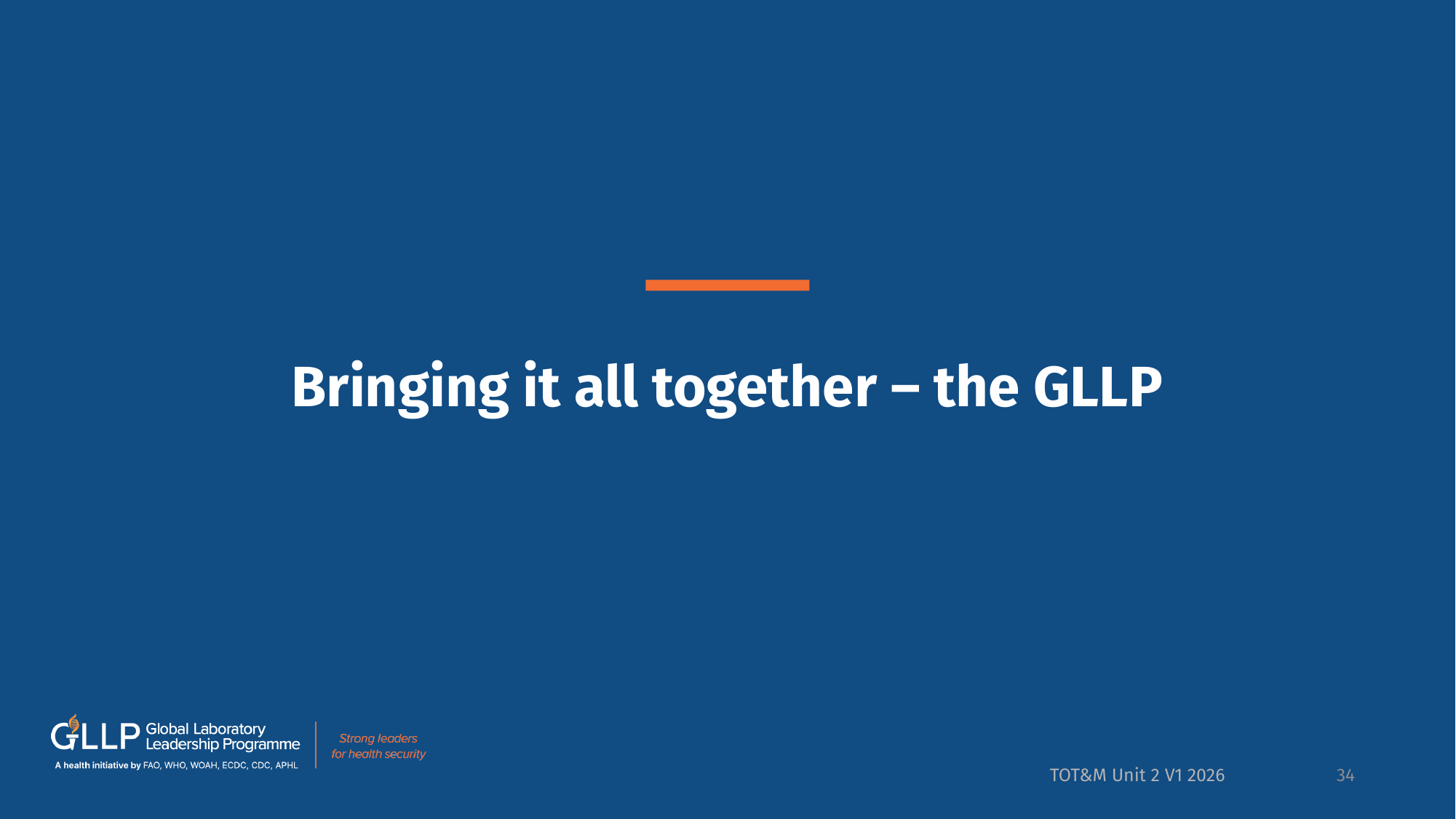

# Bringing it all together – the GLLP
TOT&M Unit 2 V1 2026
34